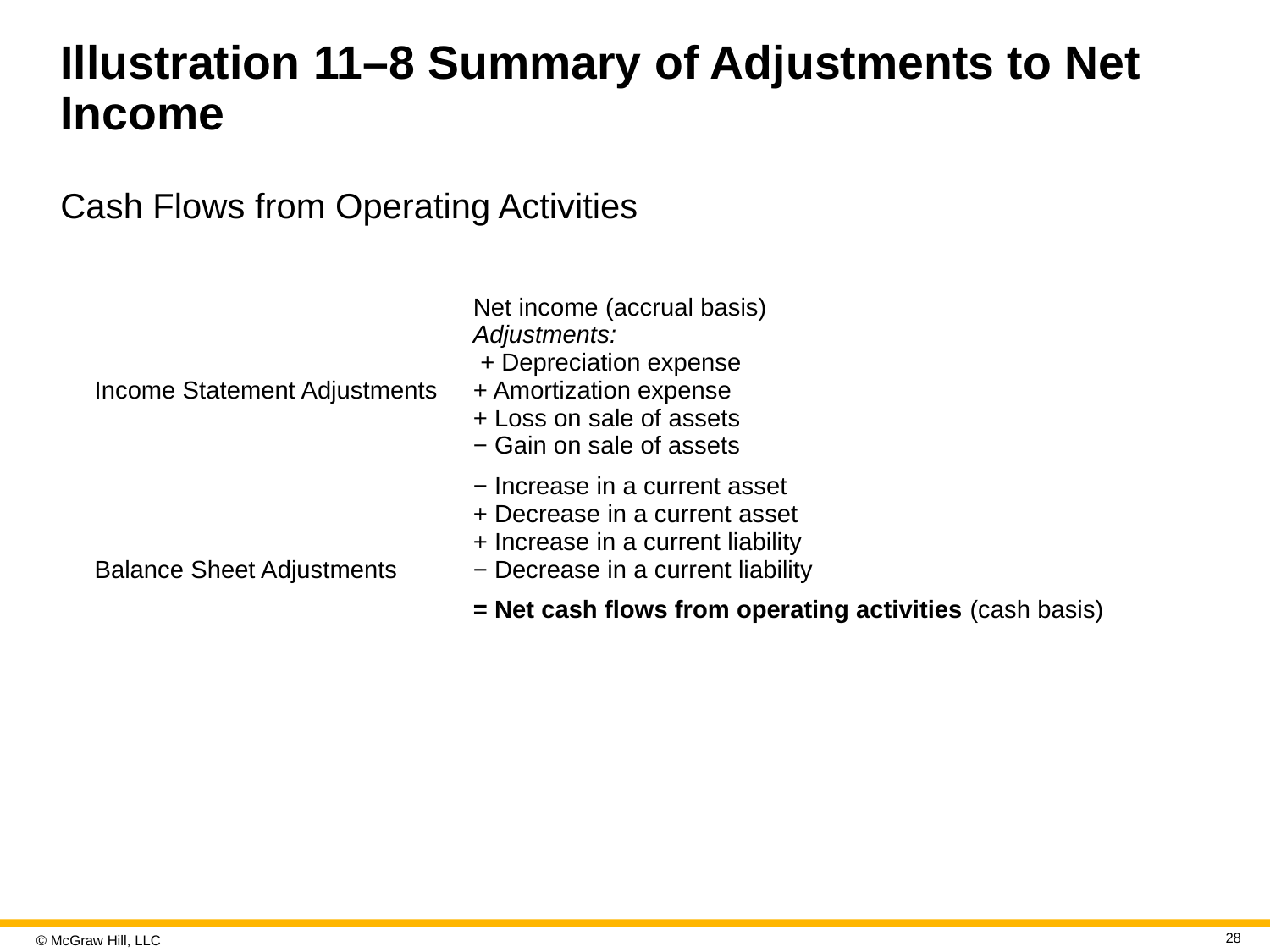

# Illustration 11–8 Summary of Adjustments to Net Income
Cash Flows from Operating Activities
| Income Statement Adjustments | Net income (accrual basis) Adjustments: + Depreciation expense + Amortization expense + Loss on sale of assets − Gain on sale of assets |
| --- | --- |
| Balance Sheet Adjustments | − Increase in a current asset + Decrease in a current asset + Increase in a current liability − Decrease in a current liability |
|  | = Net cash flows from operating activities (cash basis) |
28